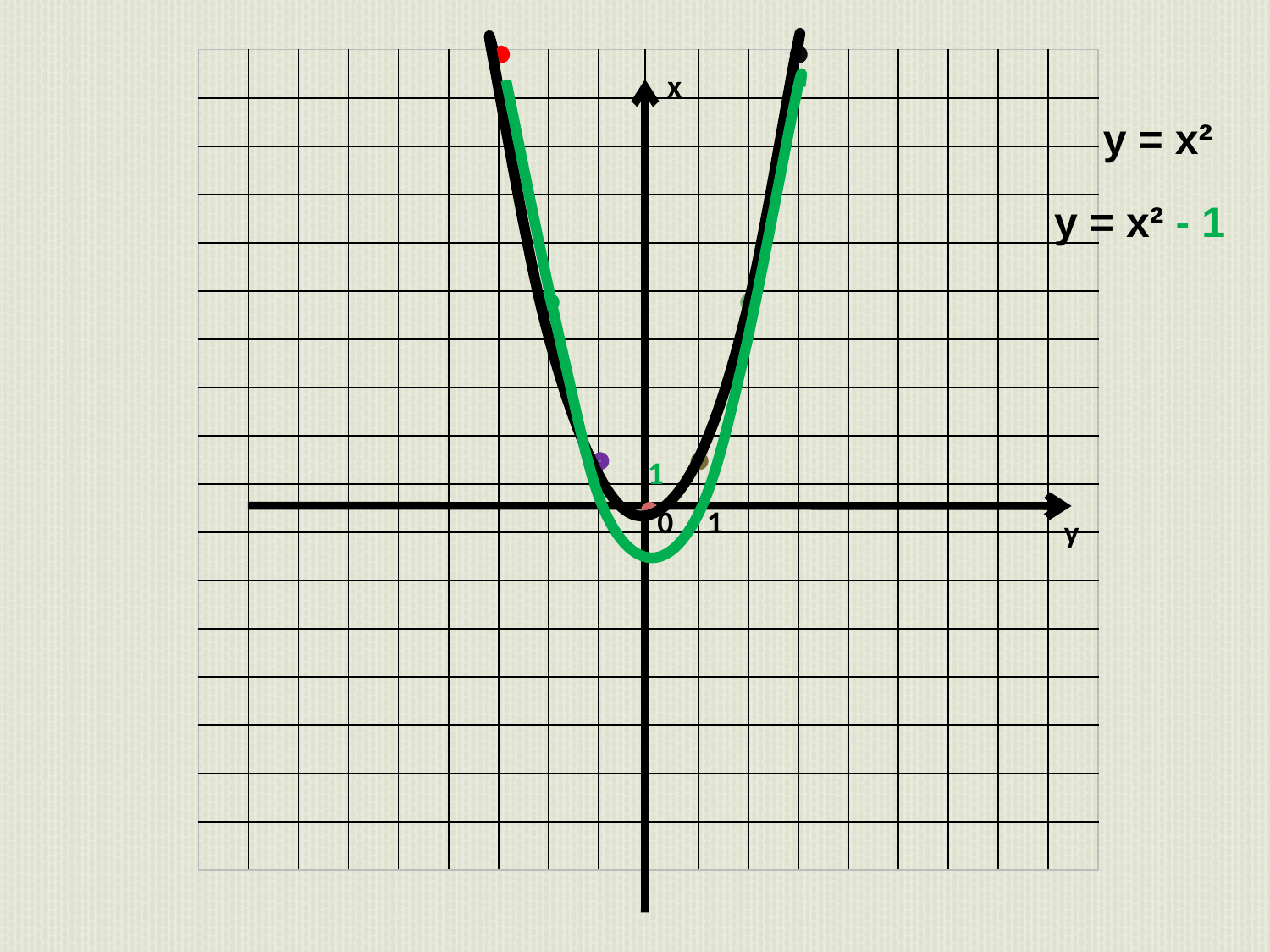

|  |  |  |  |  |  |  |  |  |  |  |  |  |  |  |  |  |  |
| --- | --- | --- | --- | --- | --- | --- | --- | --- | --- | --- | --- | --- | --- | --- | --- | --- | --- |
|  |  |  |  |  |  |  |  |  |  |  |  |  |  |  |  |  |  |
|  |  |  |  |  |  |  |  |  |  |  |  |  |  |  |  |  |  |
|  |  |  |  |  |  |  |  |  |  |  |  |  |  |  |  |  |  |
|  |  |  |  |  |  |  |  |  |  |  |  |  |  |  |  |  |  |
|  |  |  |  |  |  |  |  |  |  |  |  |  |  |  |  |  |  |
|  |  |  |  |  |  |  |  |  |  |  |  |  |  |  |  |  |  |
|  |  |  |  |  |  |  |  |  |  |  |  |  |  |  |  |  |  |
|  |  |  |  |  |  |  |  |  |  |  |  |  |  |  |  |  |  |
|  |  |  |  |  |  |  |  |  |  |  |  |  |  |  |  |  |  |
|  |  |  |  |  |  |  |  |  |  |  |  |  |  |  |  |  |  |
|  |  |  |  |  |  |  |  |  |  |  |  |  |  |  |  |  |  |
|  |  |  |  |  |  |  |  |  |  |  |  |  |  |  |  |  |  |
|  |  |  |  |  |  |  |  |  |  |  |  |  |  |  |  |  |  |
|  |  |  |  |  |  |  |  |  |  |  |  |  |  |  |  |  |  |
|  |  |  |  |  |  |  |  |  |  |  |  |  |  |  |  |  |  |
|  |  |  |  |  |  |  |  |  |  |  |  |  |  |  |  |  |  |

х
у = х²
у = х² - 1

1

0
1

у